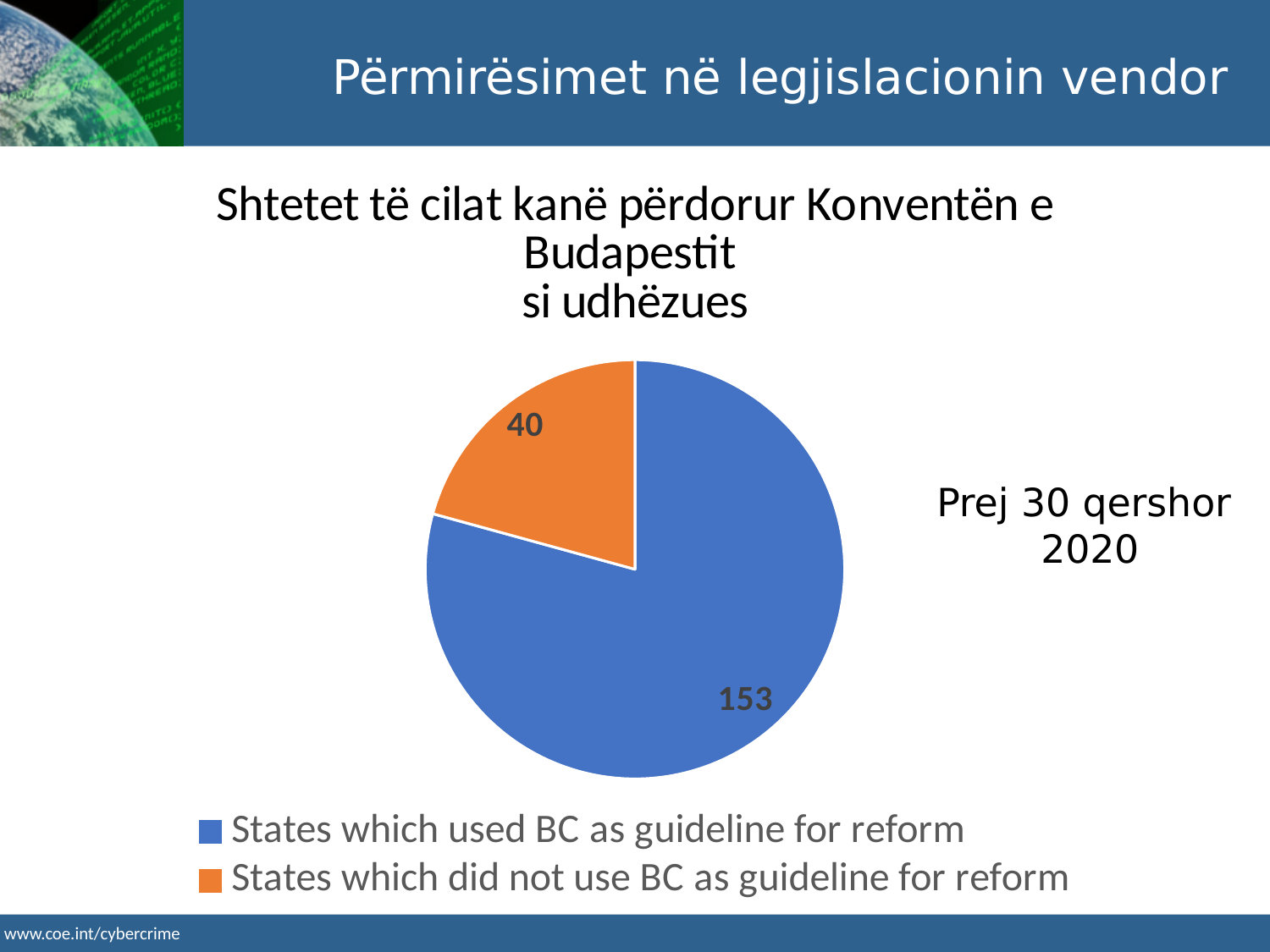

Përmirësimet në legjislacionin vendor

### Chart: Shtetet të cilat kanë përdorur Konventën e Budapestit
si udhëzues

| Category | Column1 |
|---|---|
| States which used BC as guideline for reform | 153.0 |
| States which did not use BC as guideline for reform | 40.0 |
Prej 30 qershor
2020